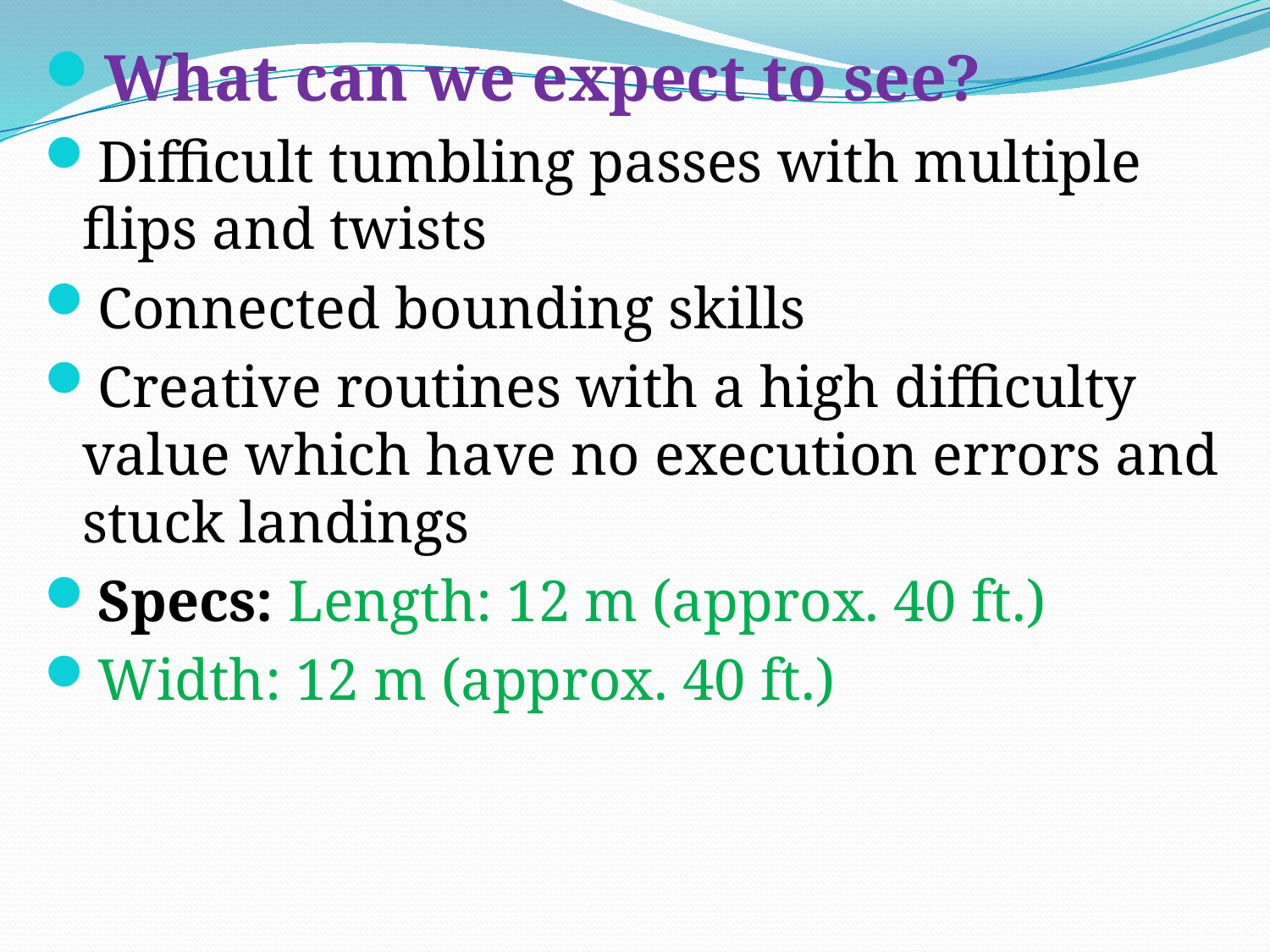

What can we expect to see?
Difficult tumbling passes with multiple flips and twists
Connected bounding skills
Creative routines with a high difficulty value which have no execution errors and stuck landings
Specs: Length: 12 m (approx. 40 ft.)
Width: 12 m (approx. 40 ft.)